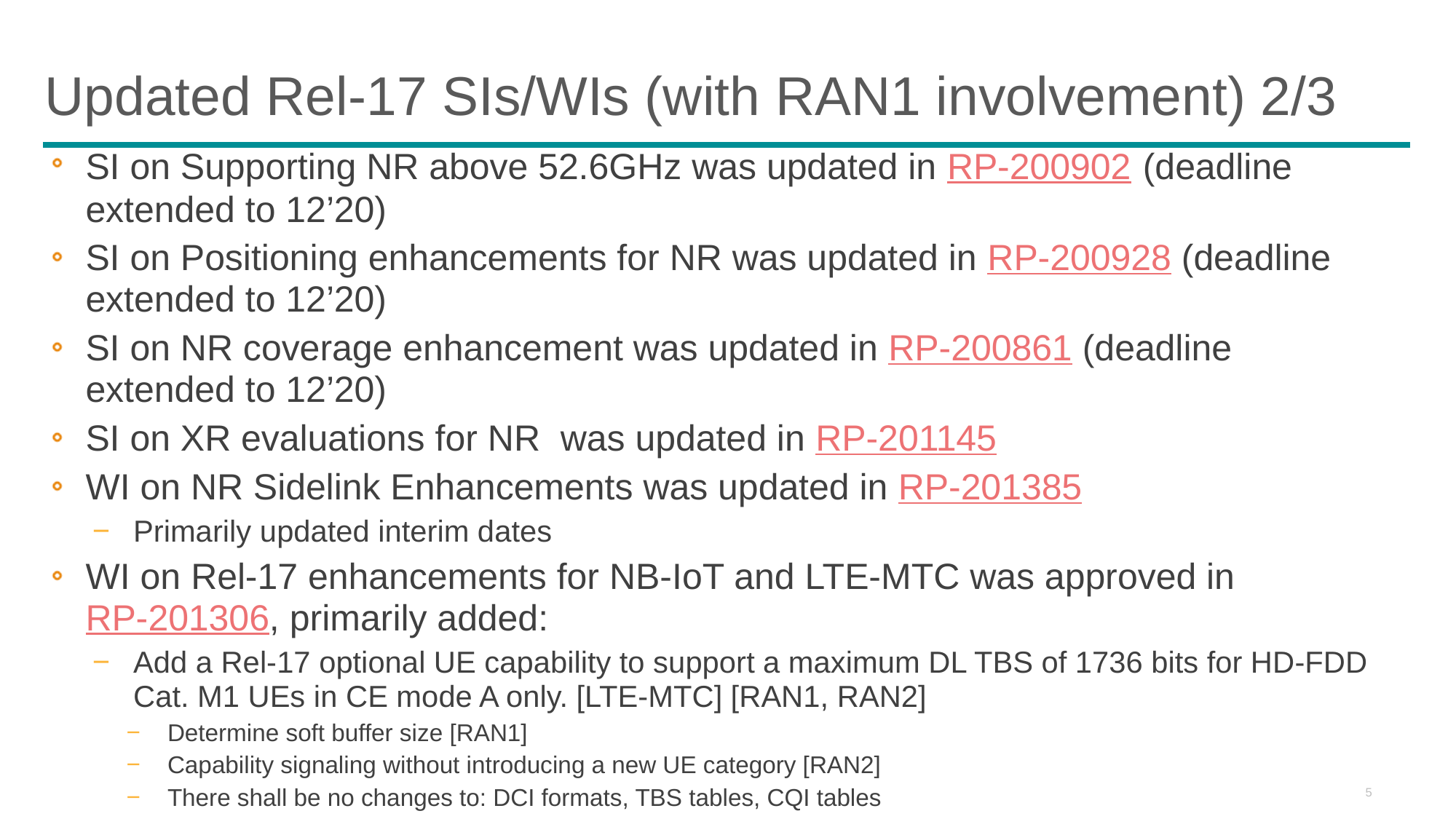

# Updated Rel-17 SIs/WIs (with RAN1 involvement) 2/3
SI on Supporting NR above 52.6GHz was updated in RP-200902 (deadline extended to 12’20)
SI on Positioning enhancements for NR was updated in RP-200928 (deadline extended to 12’20)
SI on NR coverage enhancement was updated in RP-200861 (deadline extended to 12’20)
SI on XR evaluations for NR  was updated in RP-201145
WI on NR Sidelink Enhancements was updated in RP-201385
Primarily updated interim dates
WI on Rel-17 enhancements for NB-IoT and LTE-MTC was approved in RP-201306, primarily added:
Add a Rel-17 optional UE capability to support a maximum DL TBS of 1736 bits for HD-FDD Cat. M1 UEs in CE mode A only. [LTE-MTC] [RAN1, RAN2]
Determine soft buffer size [RAN1]
Capability signaling without introducing a new UE category [RAN2]
There shall be no changes to: DCI formats, TBS tables, CQI tables
This objective begins work from RAN#90, i.e. December 2020